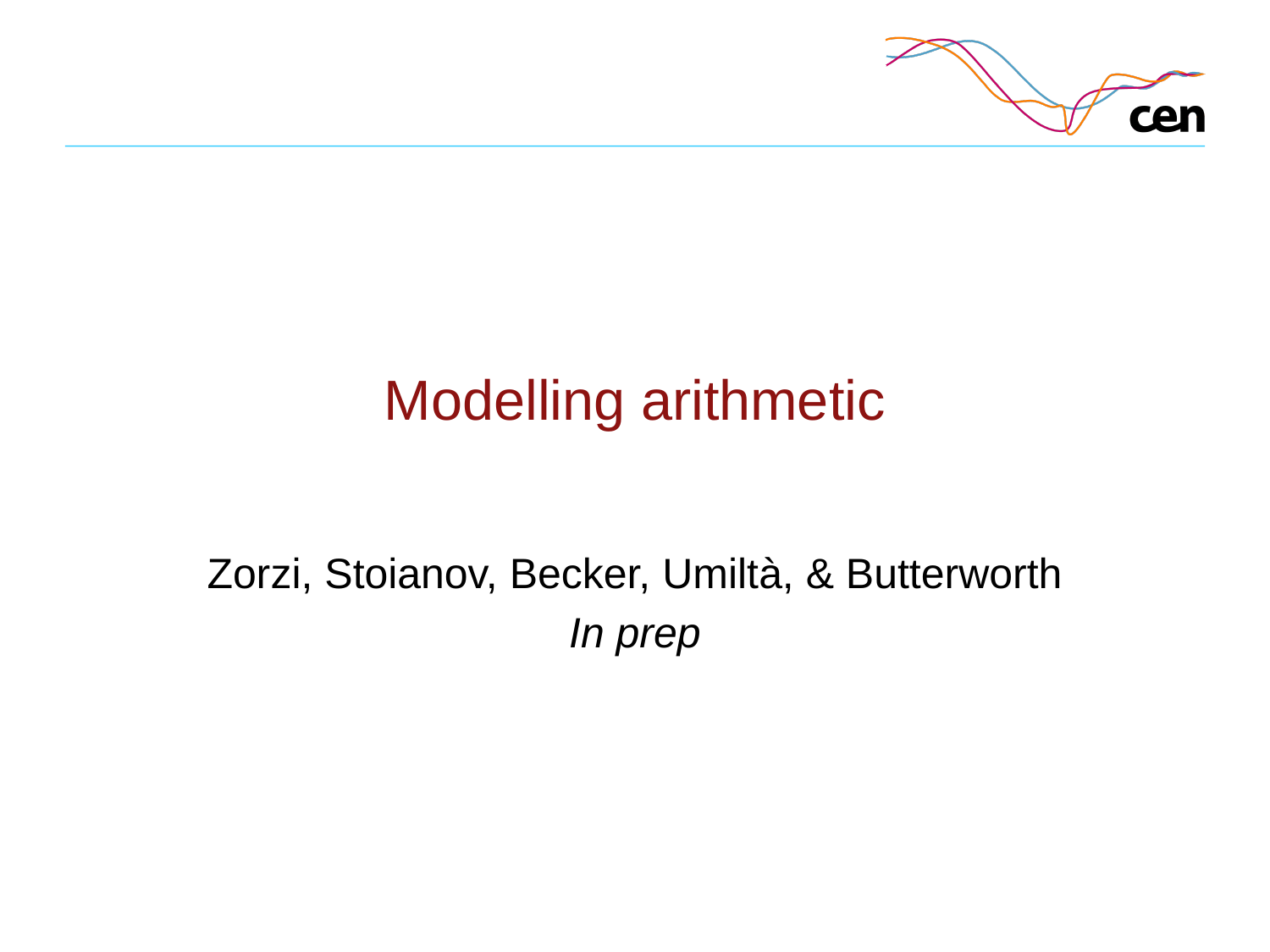

# Modelling arithmetic
Zorzi, Stoianov, Becker, Umiltà, & Butterworth
In prep